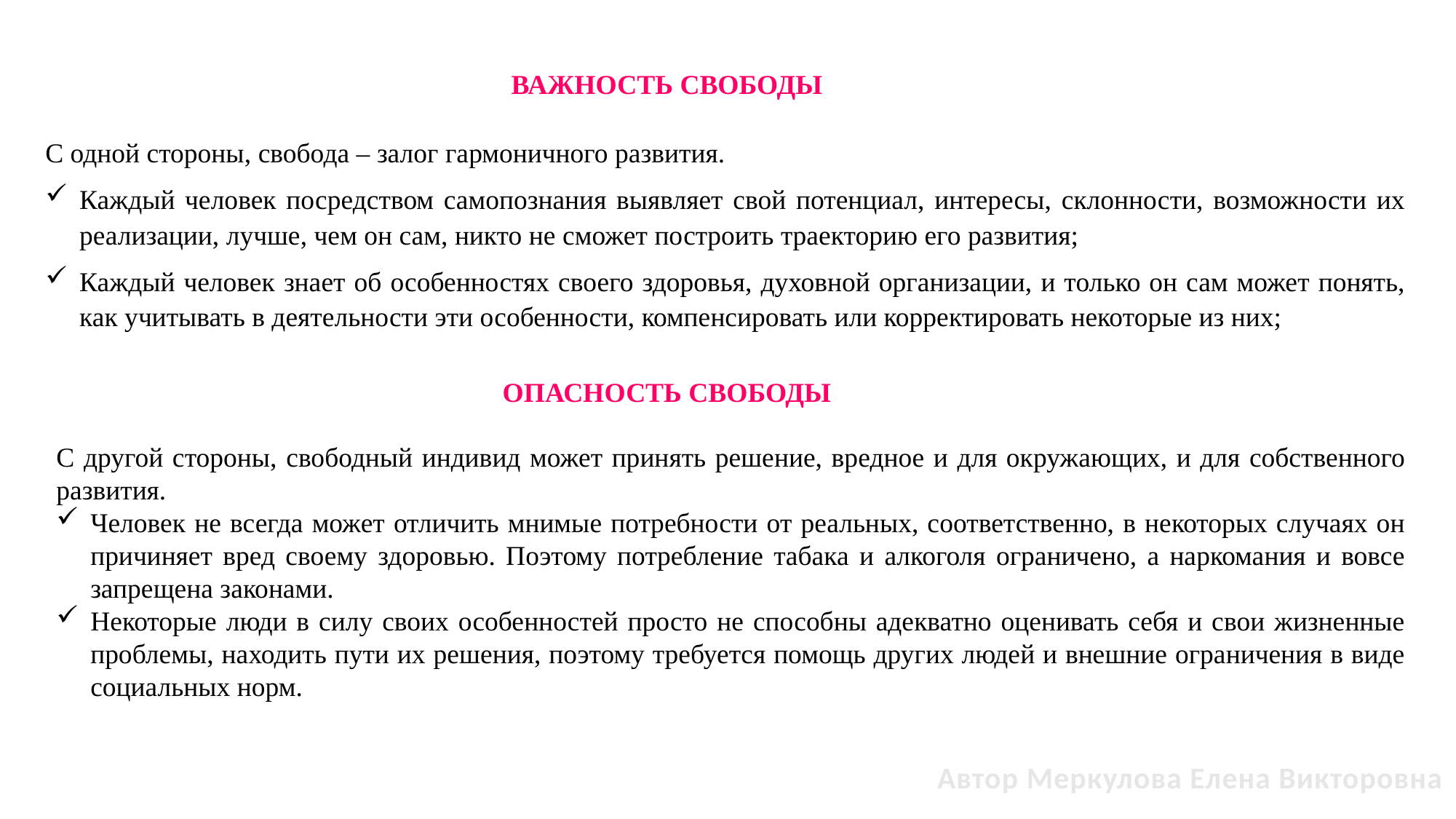

ВАЖНОСТЬ СВОБОДЫ
С одной стороны, свобода – залог гармоничного развития.
Каждый человек посредством самопознания выявляет свой потенциал, интересы, склонности, возможности их реализации, лучше, чем он сам, никто не сможет построить траекторию его развития;
Каждый человек знает об особенностях своего здоровья, духовной организации, и только он сам может понять, как учитывать в деятельности эти особенности, компенсировать или корректировать некоторые из них;
ОПАСНОСТЬ СВОБОДЫ
С другой стороны, свободный индивид может принять решение, вредное и для окружающих, и для собственного развития.
Человек не всегда может отличить мнимые потребности от реальных, соответственно, в некоторых случаях он причиняет вред своему здоровью. Поэтому потребление табака и алкоголя ограничено, а наркомания и вовсе запрещена законами.
Некоторые люди в силу своих особенностей просто не способны адекватно оценивать себя и свои жизненные проблемы, находить пути их решения, поэтому требуется помощь других людей и внешние ограничения в виде социальных норм.
Автор Меркулова Елена Викторовна